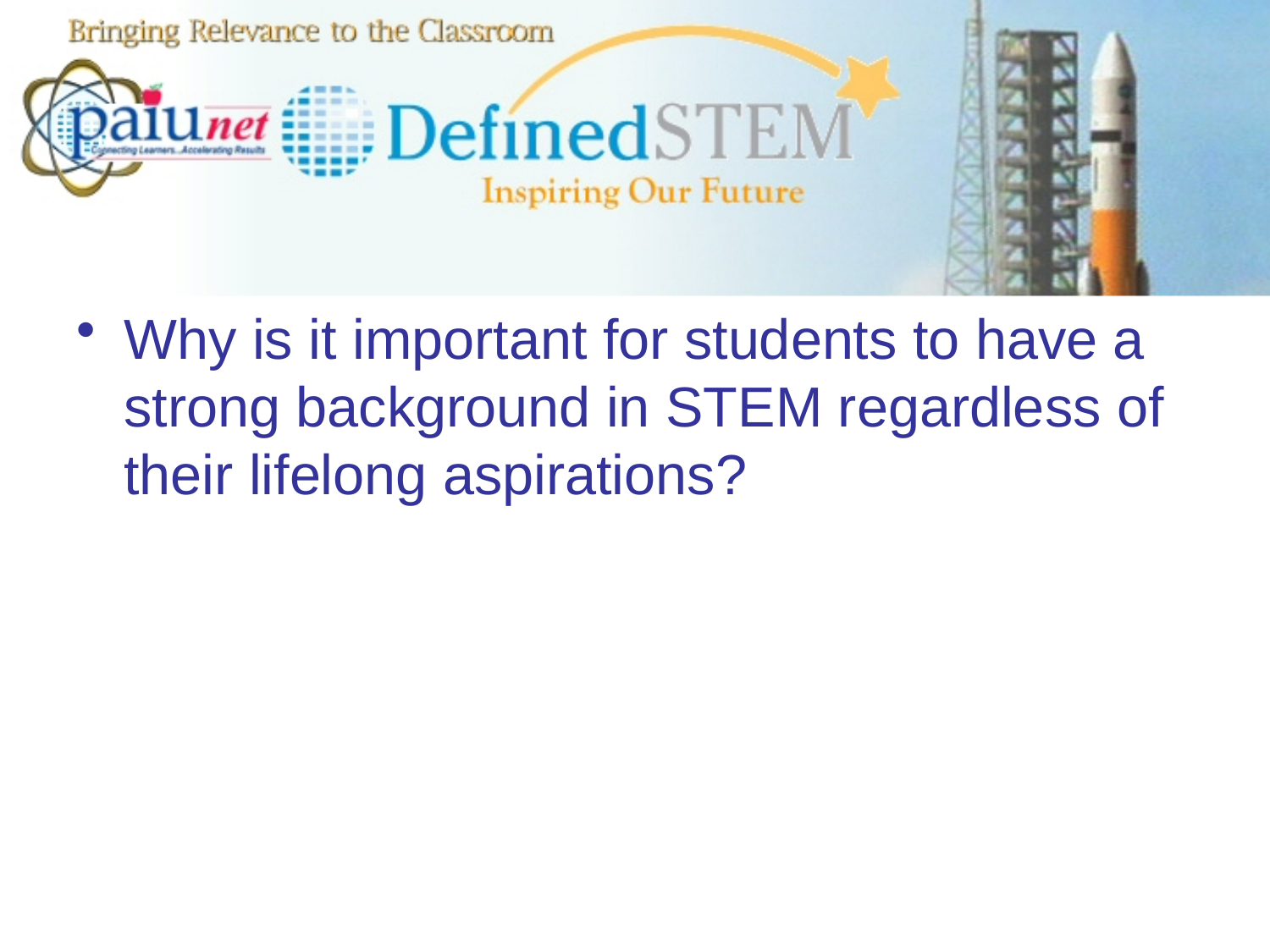

#
Why is it important for students to have a strong background in STEM regardless of their lifelong aspirations?